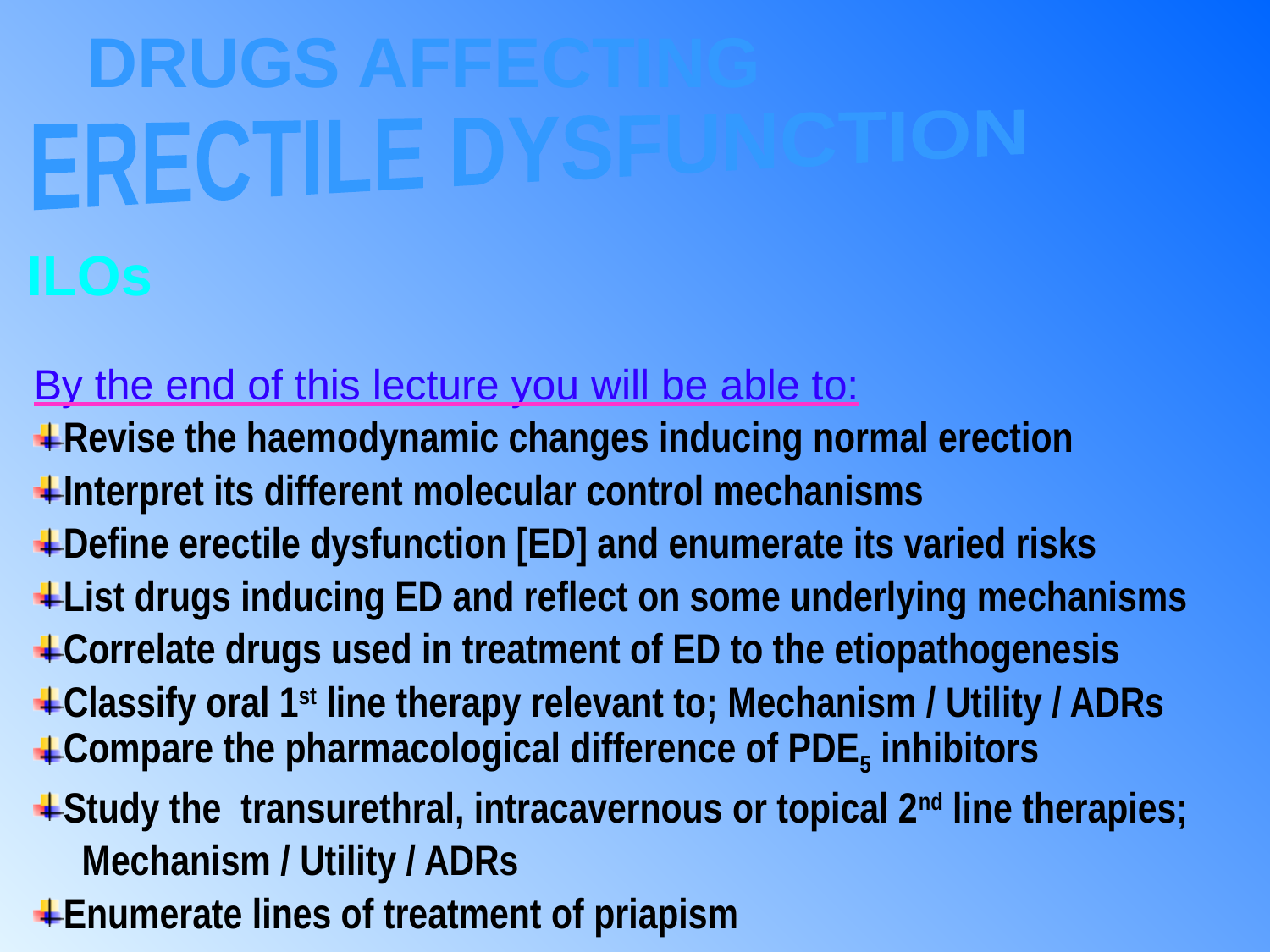

DRUGS AFFECTING
ERECTILE DYSFUNCTION
ILOs
By the end of this lecture you will be able to:
Revise the haemodynamic changes inducing normal erection
Interpret its different molecular control mechanisms
Define erectile dysfunction [ED] and enumerate its varied risks
List drugs inducing ED and reflect on some underlying mechanisms
Correlate drugs used in treatment of ED to the etiopathogenesis
Classify oral 1st line therapy relevant to; Mechanism / Utility / ADRs
Compare the pharmacological difference of PDE5 inhibitors
Study the  transurethral, intracavernous or topical 2nd line therapies;
    Mechanism / Utility / ADRs
Enumerate lines of treatment of priapism